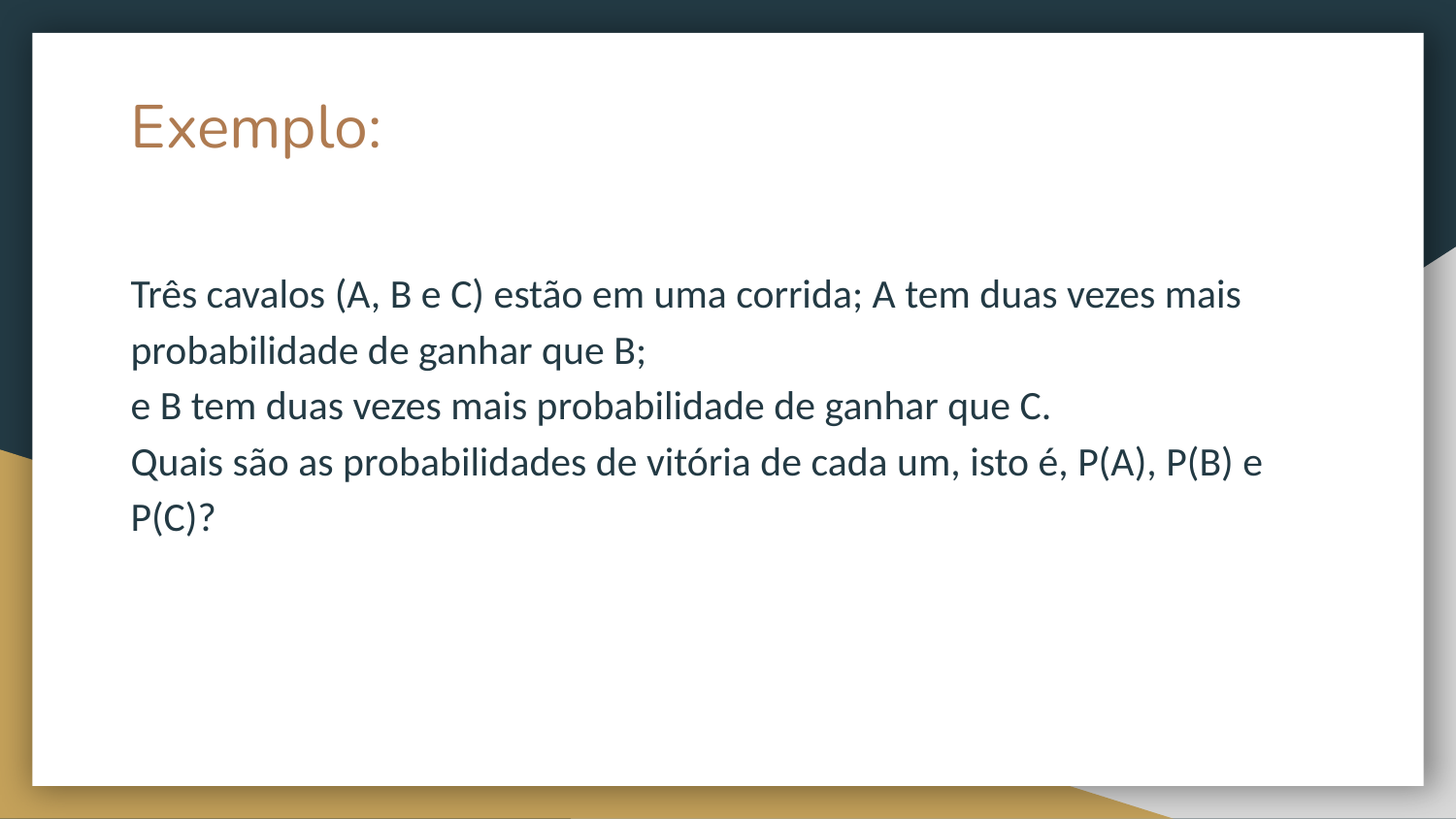

# Exemplo:
Três cavalos (A, B e C) estão em uma corrida; A tem duas vezes mais probabilidade de ganhar que B;
e B tem duas vezes mais probabilidade de ganhar que C.
Quais são as probabilidades de vitória de cada um, isto é, P(A), P(B) e P(C)?